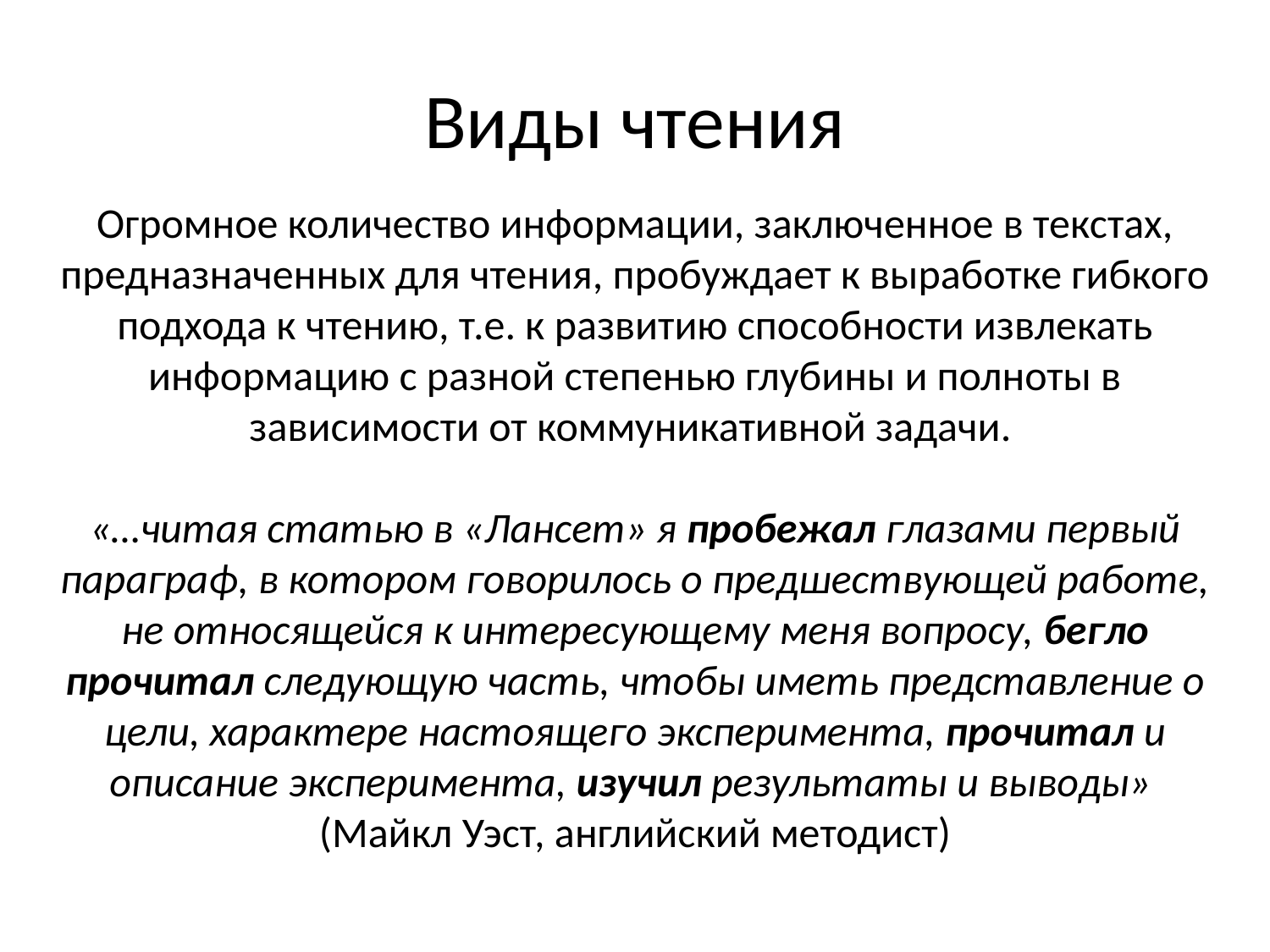

# Виды чтения
Огромное количество информации, заключенное в текстах, предназначенных для чтения, пробуждает к выработке гибкого подхода к чтению, т.е. к развитию способности извлекать информацию с разной степенью глубины и полноты в зависимости от коммуникативной задачи.
«…читая статью в «Лансет» я пробежал глазами первый параграф, в котором говорилось о предшествующей работе, не относящейся к интересующему меня вопросу, бегло прочитал следующую часть, чтобы иметь представление о цели, характере настоящего эксперимента, прочитал и описание эксперимента, изучил результаты и выводы»
(Майкл Уэст, английский методист)